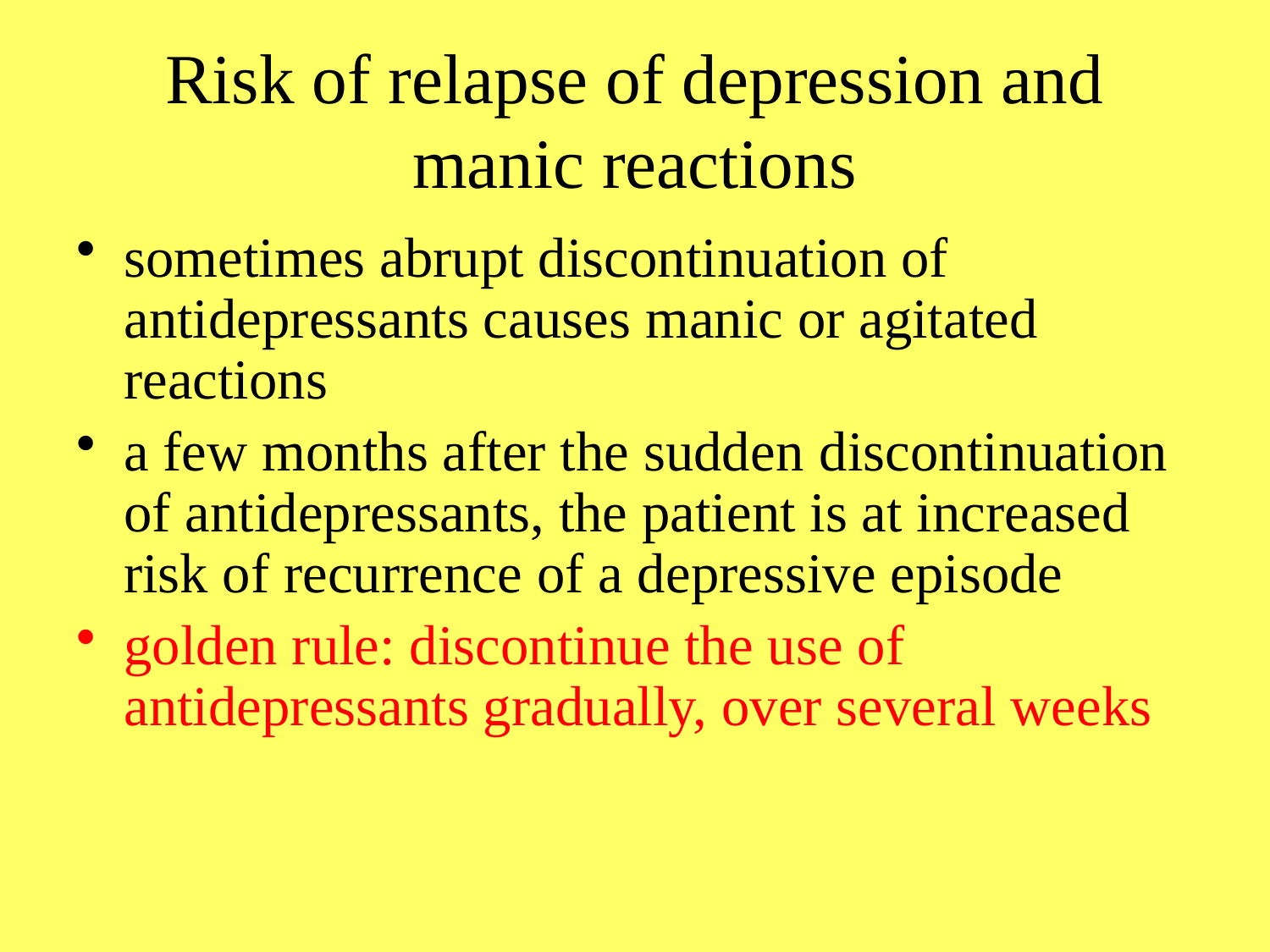

# Risk of relapse of depression and manic reactions
sometimes abrupt discontinuation of antidepressants causes manic or agitated reactions
a few months after the sudden discontinuation of antidepressants, the patient is at increased risk of recurrence of a depressive episode
golden rule: discontinue the use of antidepressants gradually, over several weeks